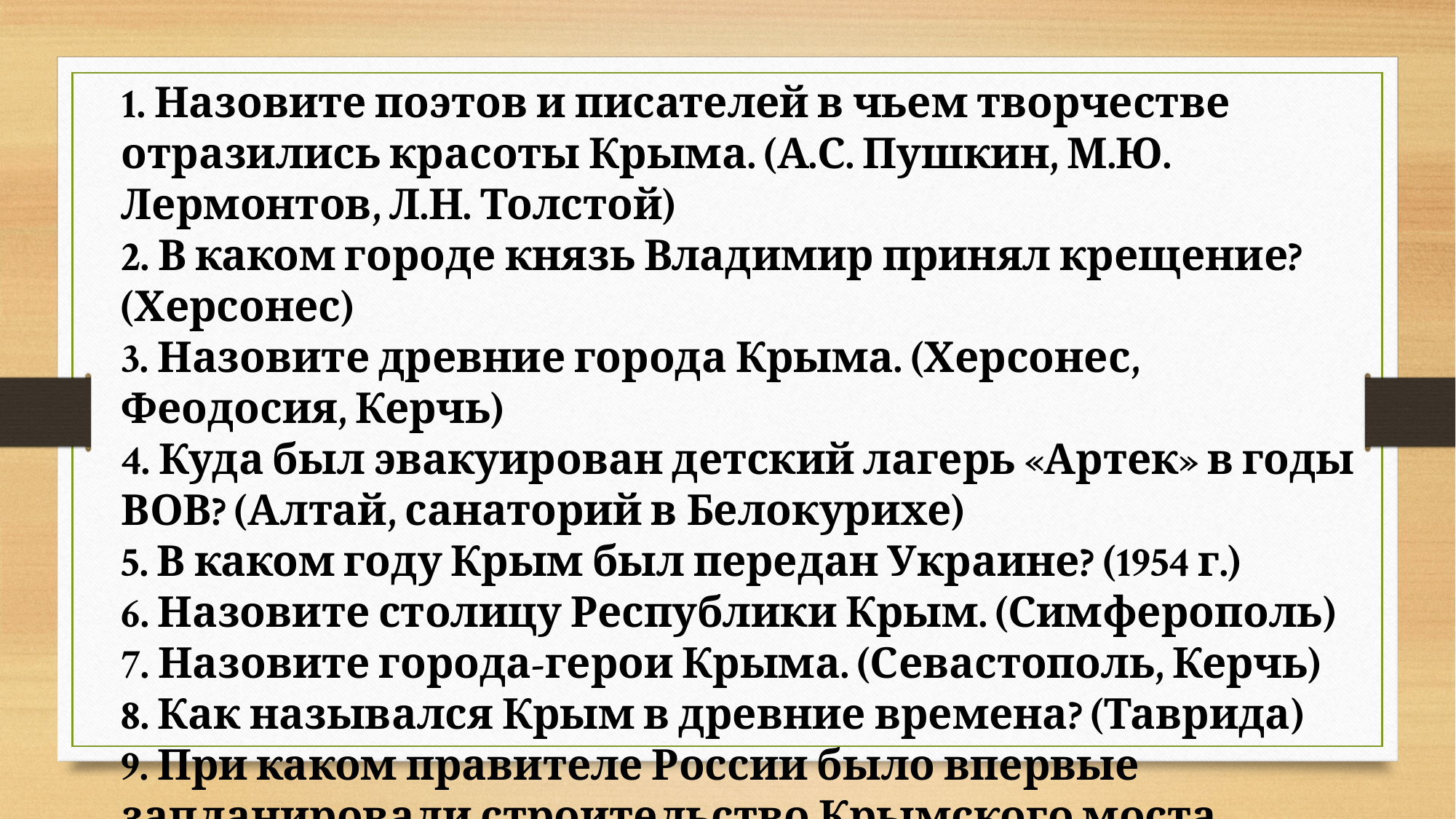

1. Назовите поэтов и писателей в чьем творчестве отразились красоты Крыма. (А.С. Пушкин, М.Ю. Лермонтов, Л.Н. Толстой)
2. В каком городе князь Владимир принял крещение? (Херсонес)
3. Назовите древние города Крыма. (Херсонес, Феодосия, Керчь)
4. Куда был эвакуирован детский лагерь «Артек» в годы ВОВ? (Алтай, санаторий в Белокурихе)
5. В каком году Крым был передан Украине? (1954 г.)
6. Назовите столицу Республики Крым. (Симферополь)
7. Назовите города-герои Крыма. (Севастополь, Керчь)
8. Как назывался Крым в древние времена? (Таврида)
9. При каком правителе России было впервые запланировали строительство Крымского моста (Николай II)